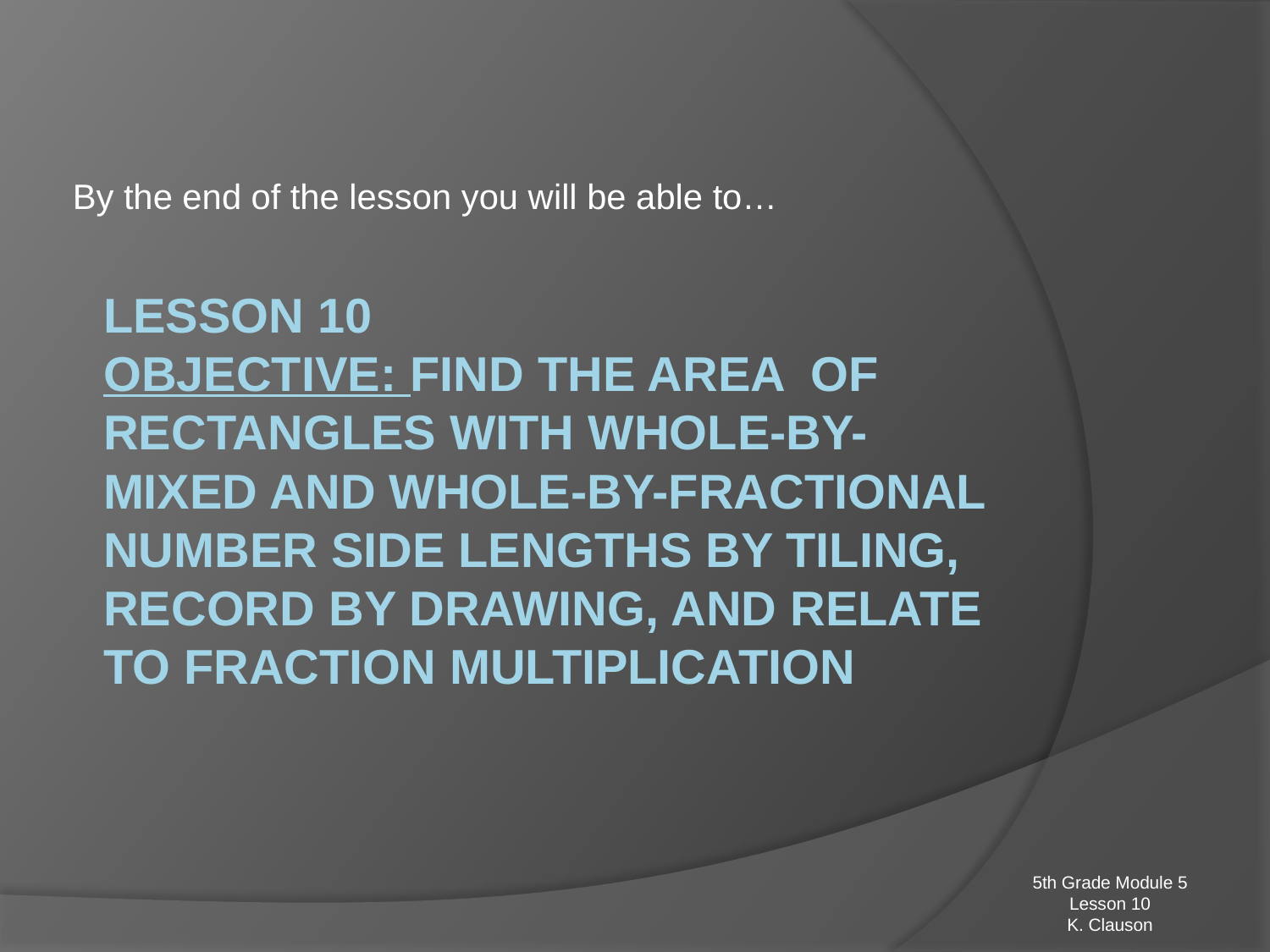

By the end of the lesson you will be able to…
# Lesson 10 Objective: Find the area  of rectangles with whole-by-mixed and whole-by-fractional number side lengths by tiling, record by drawing, and relate to fraction multiplication
5th Grade Module 5
Lesson 10
K. Clauson